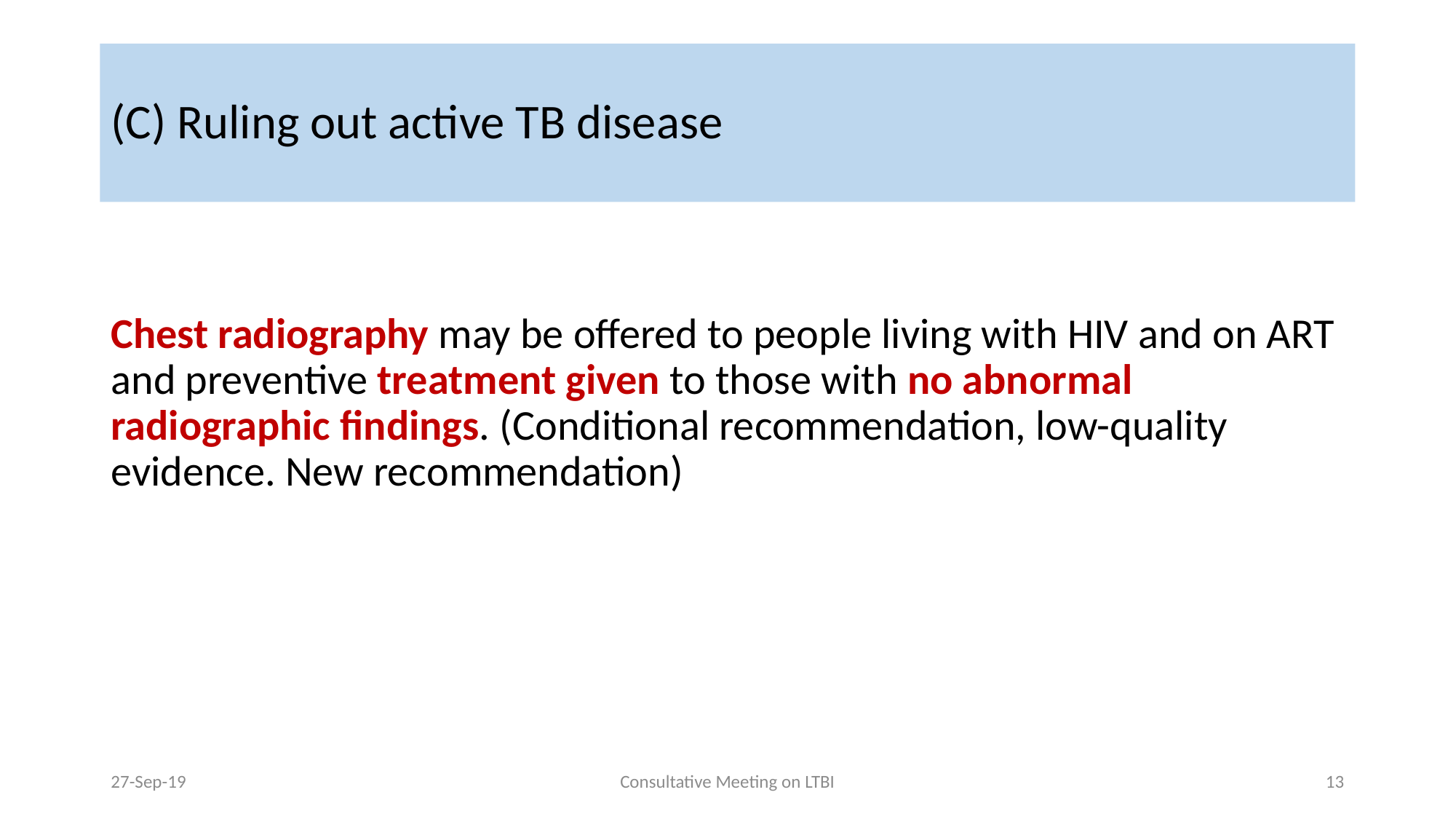

# (C) Ruling out active TB disease
Chest radiography may be offered to people living with HIV and on ART and preventive treatment given to those with no abnormal radiographic findings. (Conditional recommendation, low-quality evidence. New recommendation)
27-Sep-19
Consultative Meeting on LTBI
13